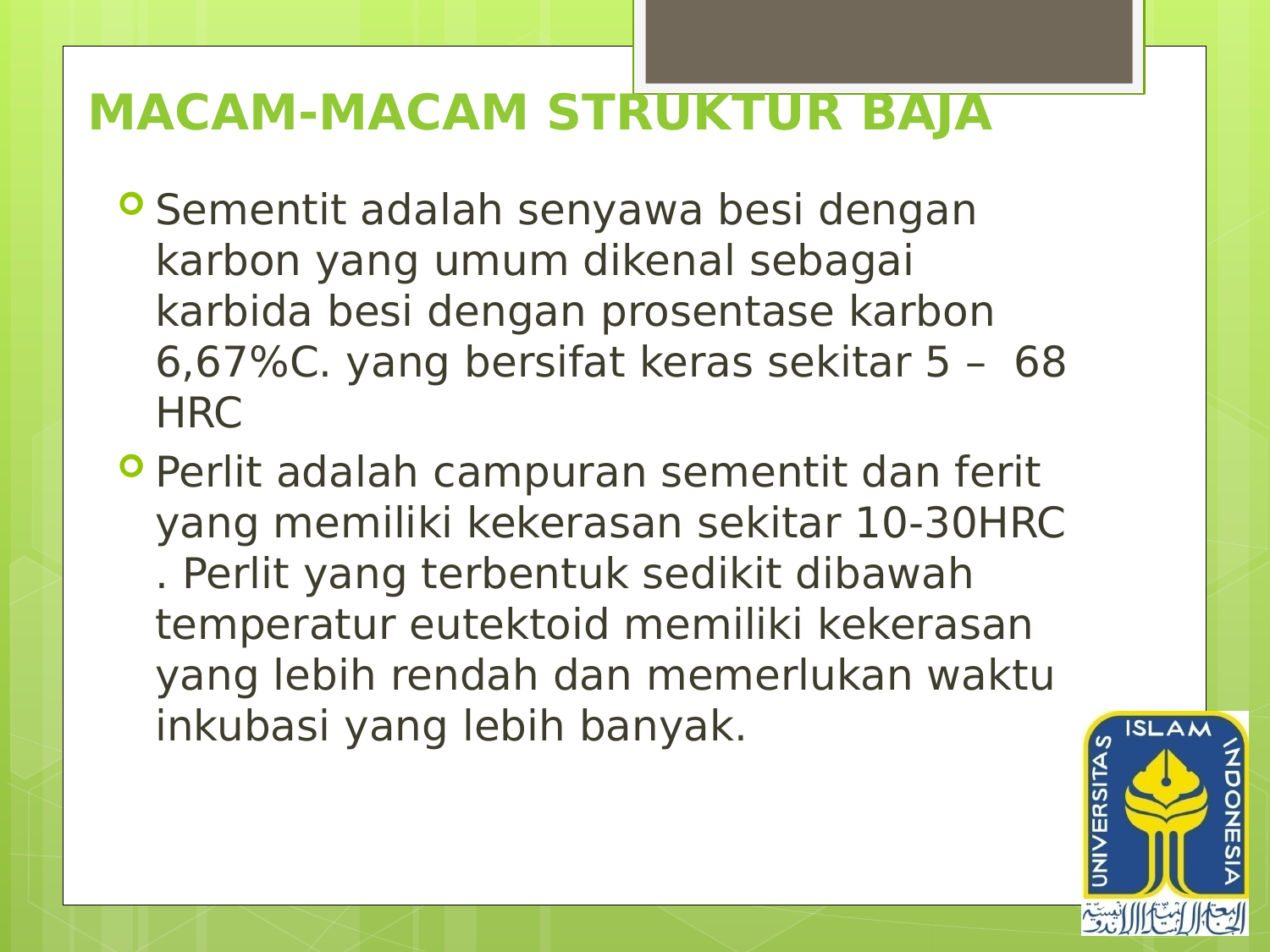

# Macam-macam struktur baja
Sementit adalah senyawa besi dengan karbon yang umum dikenal sebagai karbida besi dengan prosentase karbon 6,67%C. yang bersifat keras sekitar 5 –  68 HRC
Perlit adalah campuran sementit dan ferit yang memiliki kekerasan sekitar 10-30HRC . Perlit yang terbentuk sedikit dibawah temperatur eutektoid memiliki kekerasan yang lebih rendah dan memerlukan waktu inkubasi yang lebih banyak.